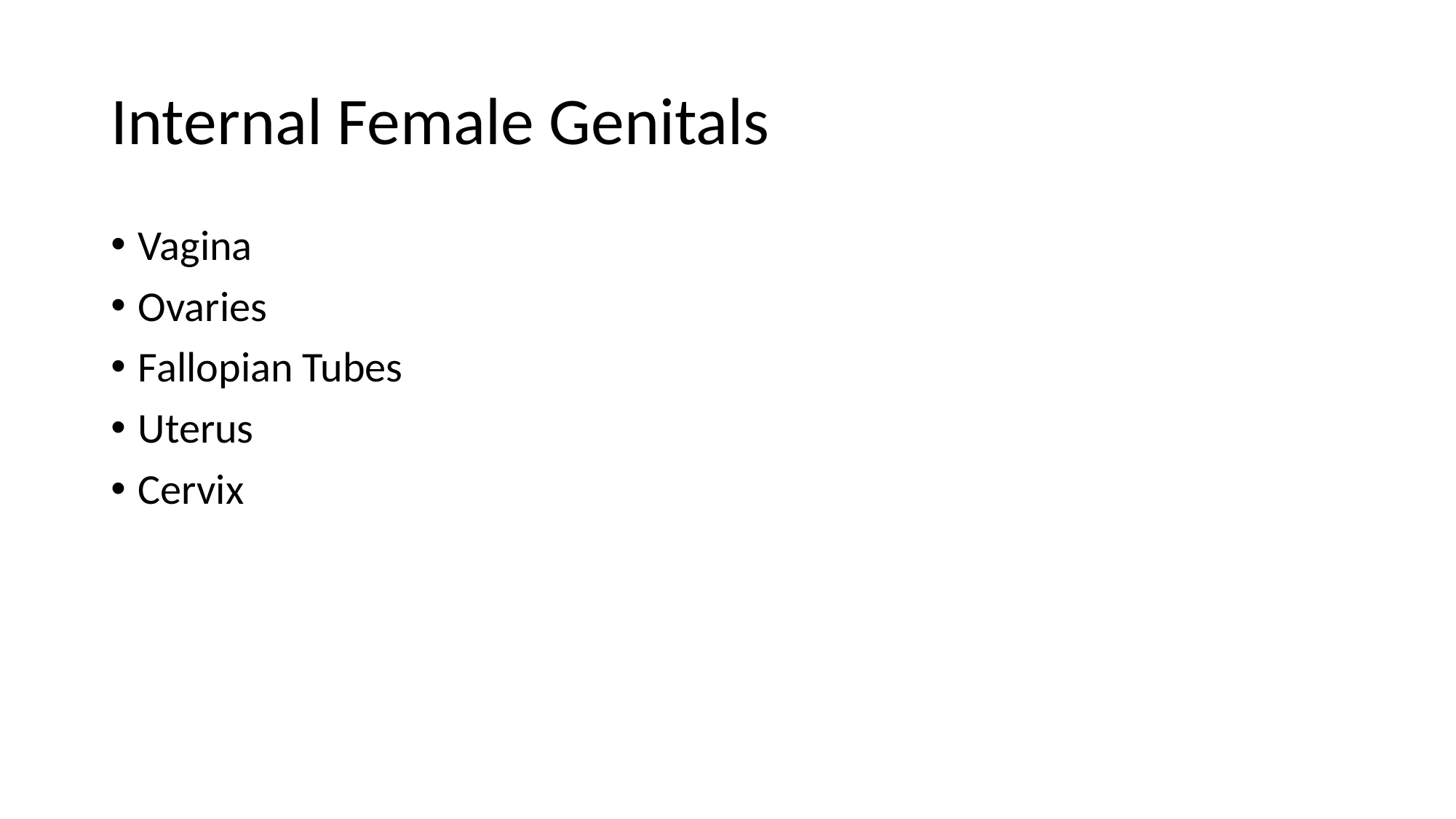

# Internal Female Genitals
Vagina
Ovaries
Fallopian Tubes
Uterus
Cervix